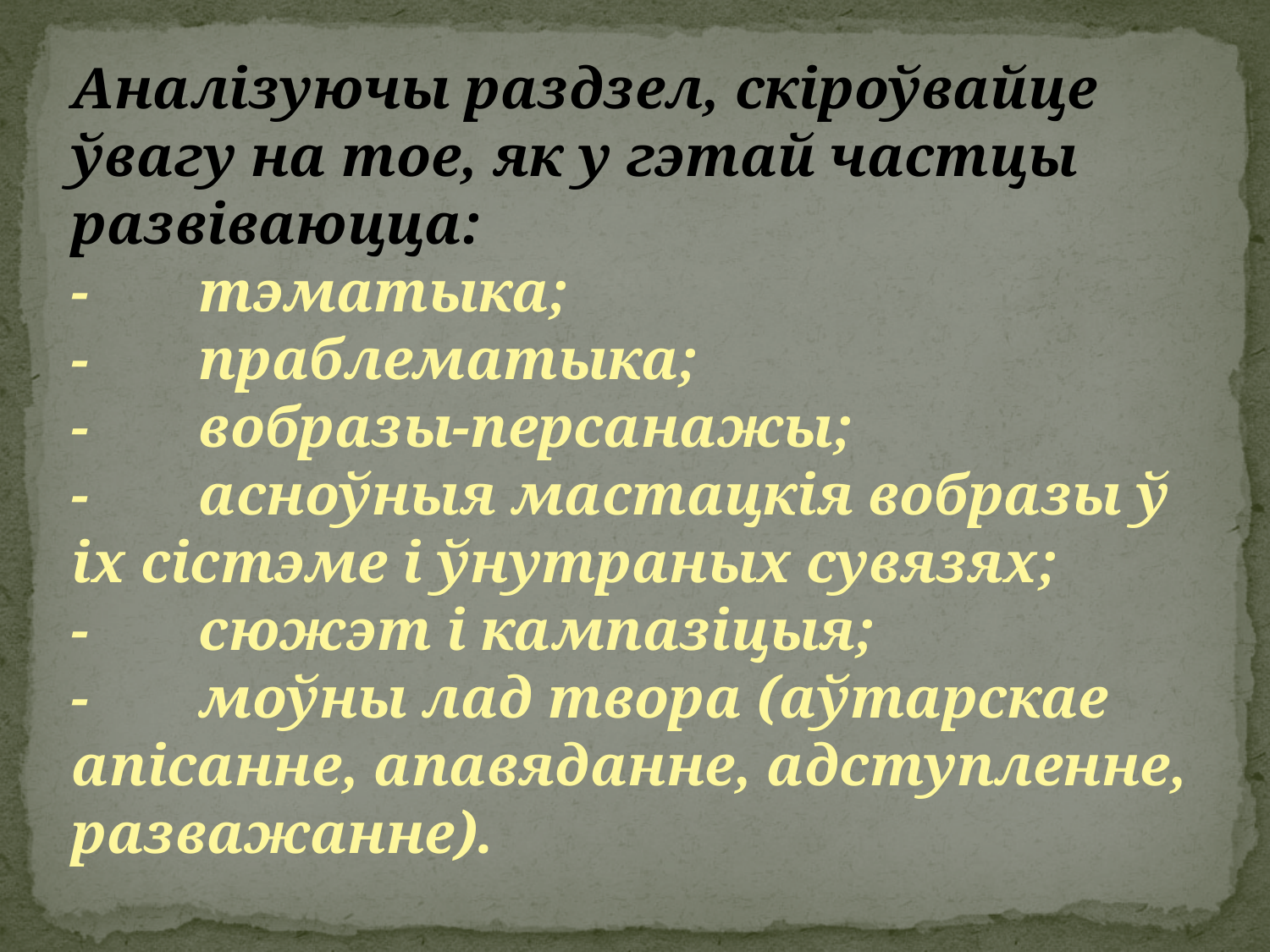

Шлях “следам за аўтарам”
#
Аналізуючы раздзел, скіроўвайце ўвагу на тое, як у гэтай частцы развіваюцца:
-	тэматыка;
-	праблематыка;
-	вобразы-персанажы;
-	асноўныя мастацкія вобразы ў іх сістэме і ўнутраных сувязях;
-	сюжэт і кампазіцыя;
-	моўны лад твора (аўтарскае апісанне, апавяданне, адступленне, разважанне).